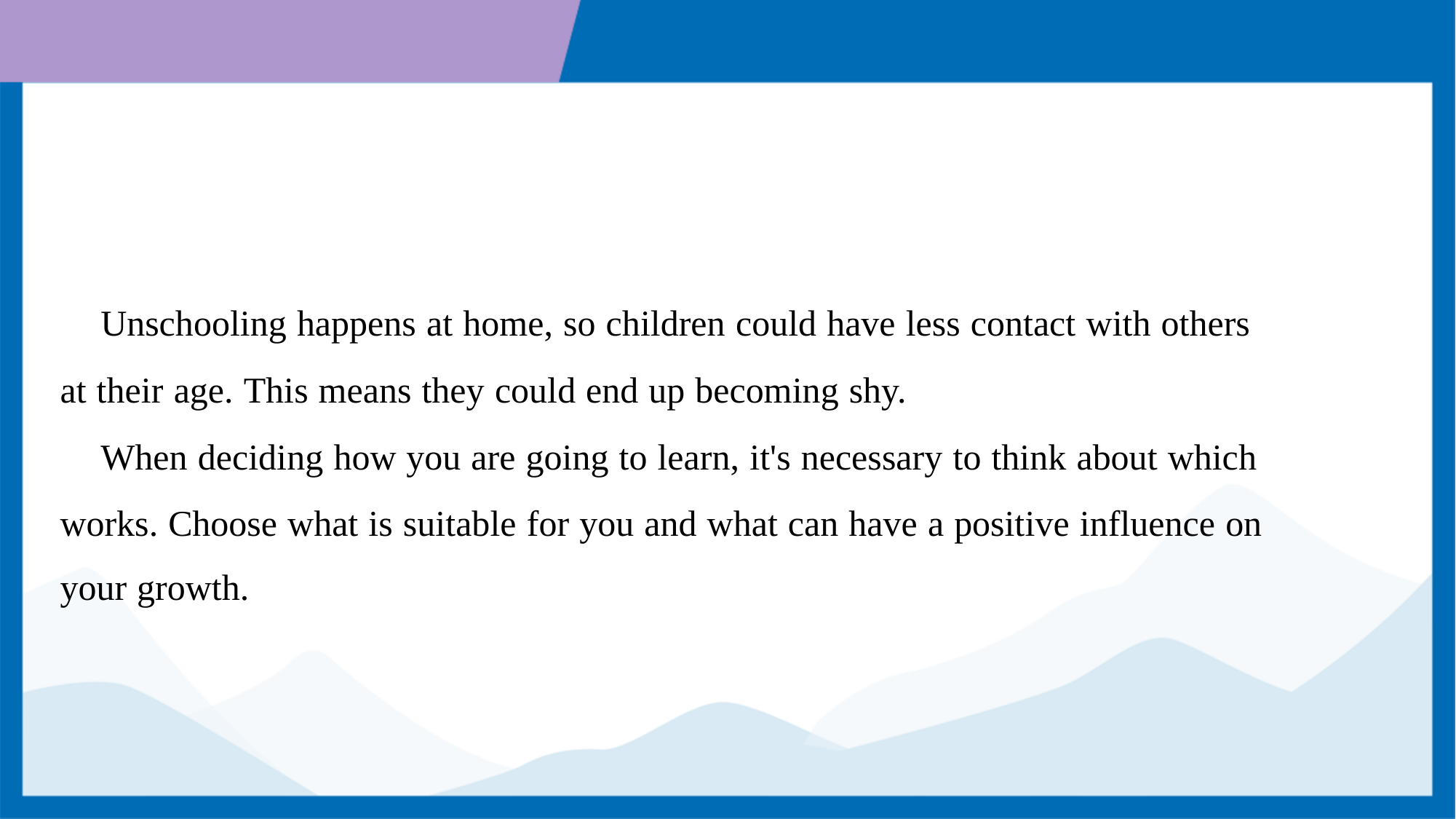

Unschooling happens at home, so children could have less contact with others
at their age. This means they could end up becoming shy.
    When deciding how you are going to learn, it's necessary to think about which
works. Choose what is suitable for you and what can have a positive influence on
your growth.